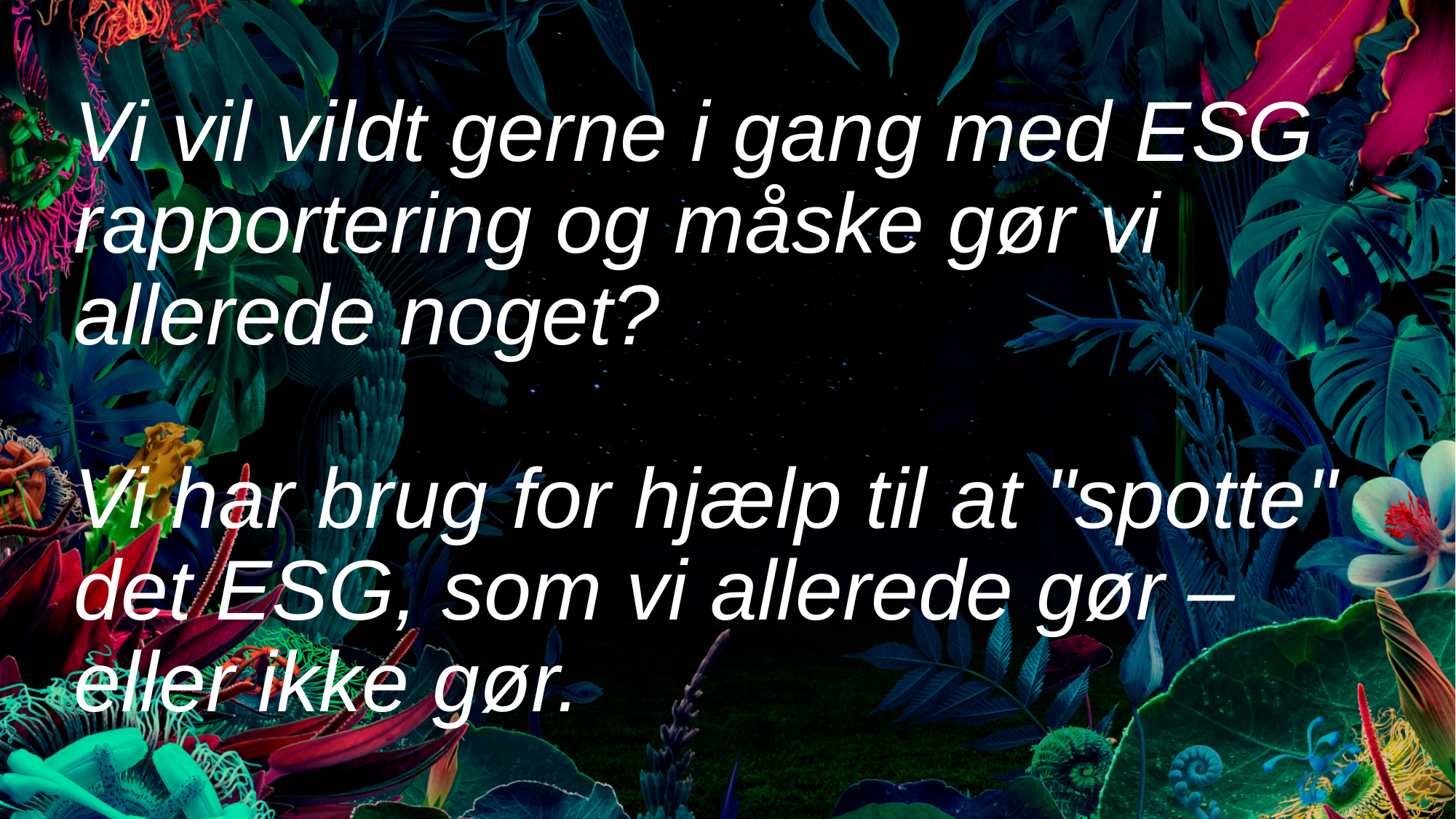

# Vi vil vildt gerne i gang med ESG rapportering og måske gør vi allerede noget? Vi har brug for hjælp til at "spotte" det ESG, som vi allerede gør – eller ikke gør.